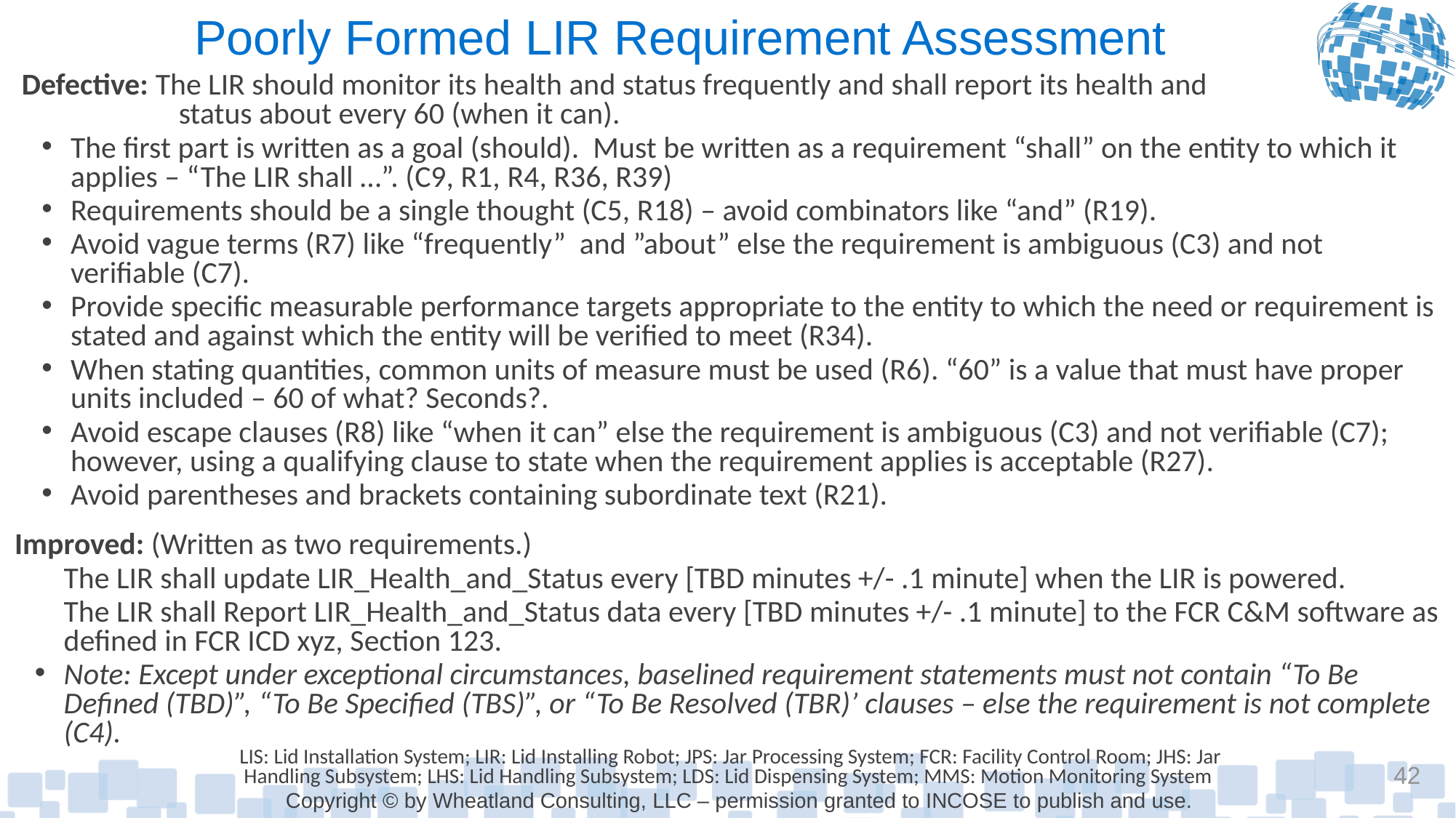

# Poorly Formed LIR Requirement Assessment
Defective: The LIR should monitor its health and status frequently and shall report its health and
status about every 60 (when it can).
The first part is written as a goal (should).  Must be written as a requirement “shall” on the entity to which it applies – “The LIR shall …”. (C9, R1, R4, R36, R39)
Requirements should be a single thought (C5, R18) – avoid combinators like “and” (R19).
Avoid vague terms (R7) like “frequently”  and ”about” else the requirement is ambiguous (C3) and not verifiable (C7).
Provide specific measurable performance targets appropriate to the entity to which the need or requirement is stated and against which the entity will be verified to meet (R34).
When stating quantities, common units of measure must be used (R6). “60” is a value that must have proper units included – 60 of what? Seconds?.
Avoid escape clauses (R8) like “when it can” else the requirement is ambiguous (C3) and not verifiable (C7); however, using a qualifying clause to state when the requirement applies is acceptable (R27).
Avoid parentheses and brackets containing subordinate text (R21).

Improved: (Written as two requirements.)
The LIR shall update LIR_Health_and_Status every [TBD minutes +/- .1 minute] when the LIR is powered.
The LIR shall Report LIR_Health_and_Status data every [TBD minutes +/- .1 minute] to the FCR C&M software as defined in FCR ICD xyz, Section 123.
Note: Except under exceptional circumstances, baselined requirement statements must not contain “To Be Defined (TBD)”, “To Be Specified (TBS)”, or “To Be Resolved (TBR)’ clauses – else the requirement is not complete (C4).

LIS: Lid Installation System; LIR: Lid Installing Robot; JPS: Jar Processing System; FCR: Facility Control Room; JHS: Jar Handling Subsystem; LHS: Lid Handling Subsystem; LDS: Lid Dispensing System; MMS: Motion Monitoring System
42
Copyright © by Wheatland Consulting, LLC – permission granted to INCOSE to publish and use.